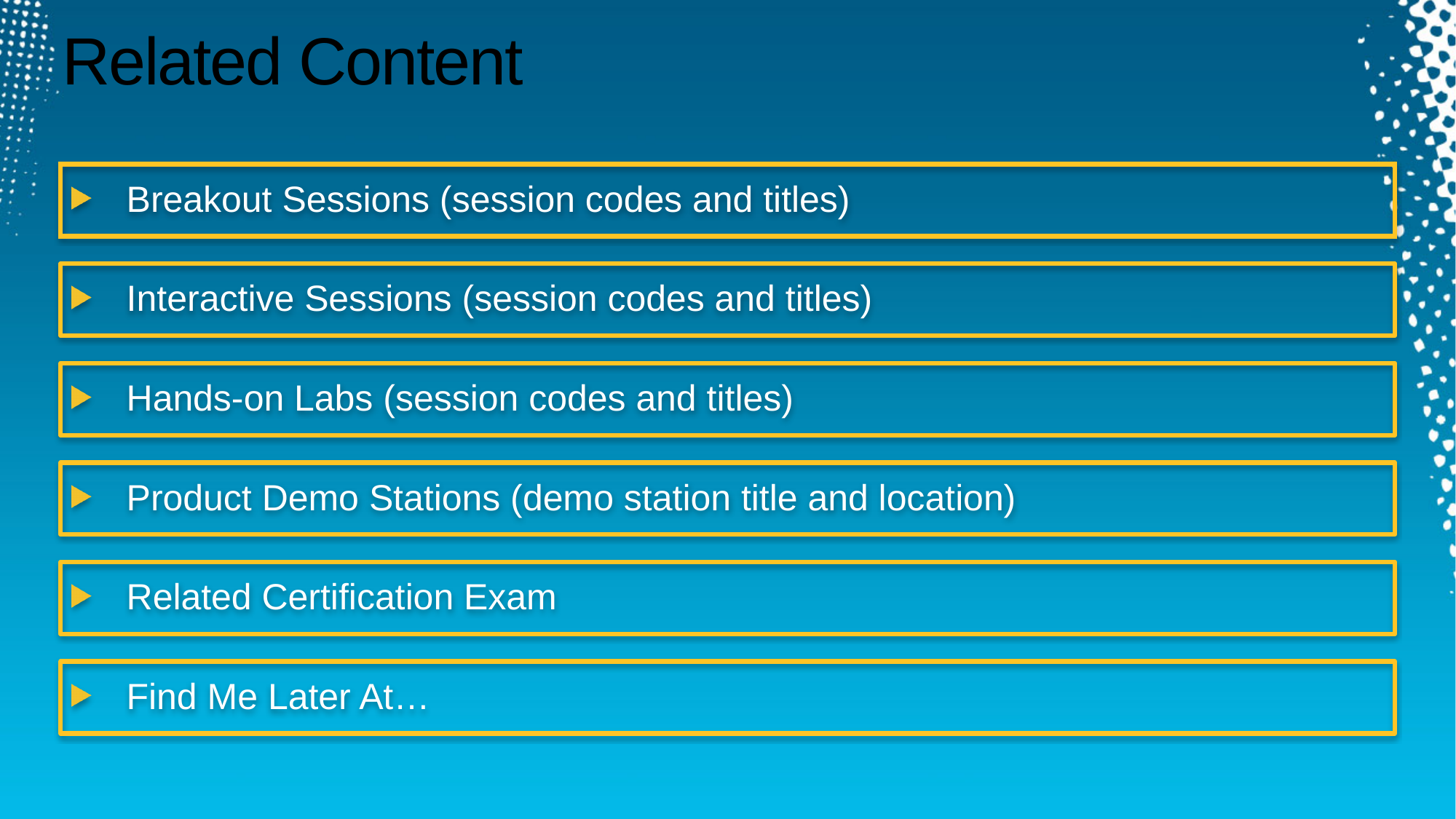

Required Slide

Speakers, please list the Breakout Sessions, Interactive Discussions, Labs, Demo Stations and Certification Exam that relate to your session. Also indicate when they can find you staffing in the TLC.

# Related Content
Breakout Sessions (session codes and titles)
Interactive Sessions (session codes and titles)
Hands-on Labs (session codes and titles)
Product Demo Stations (demo station title and location)
Related Certification Exam
Find Me Later At…